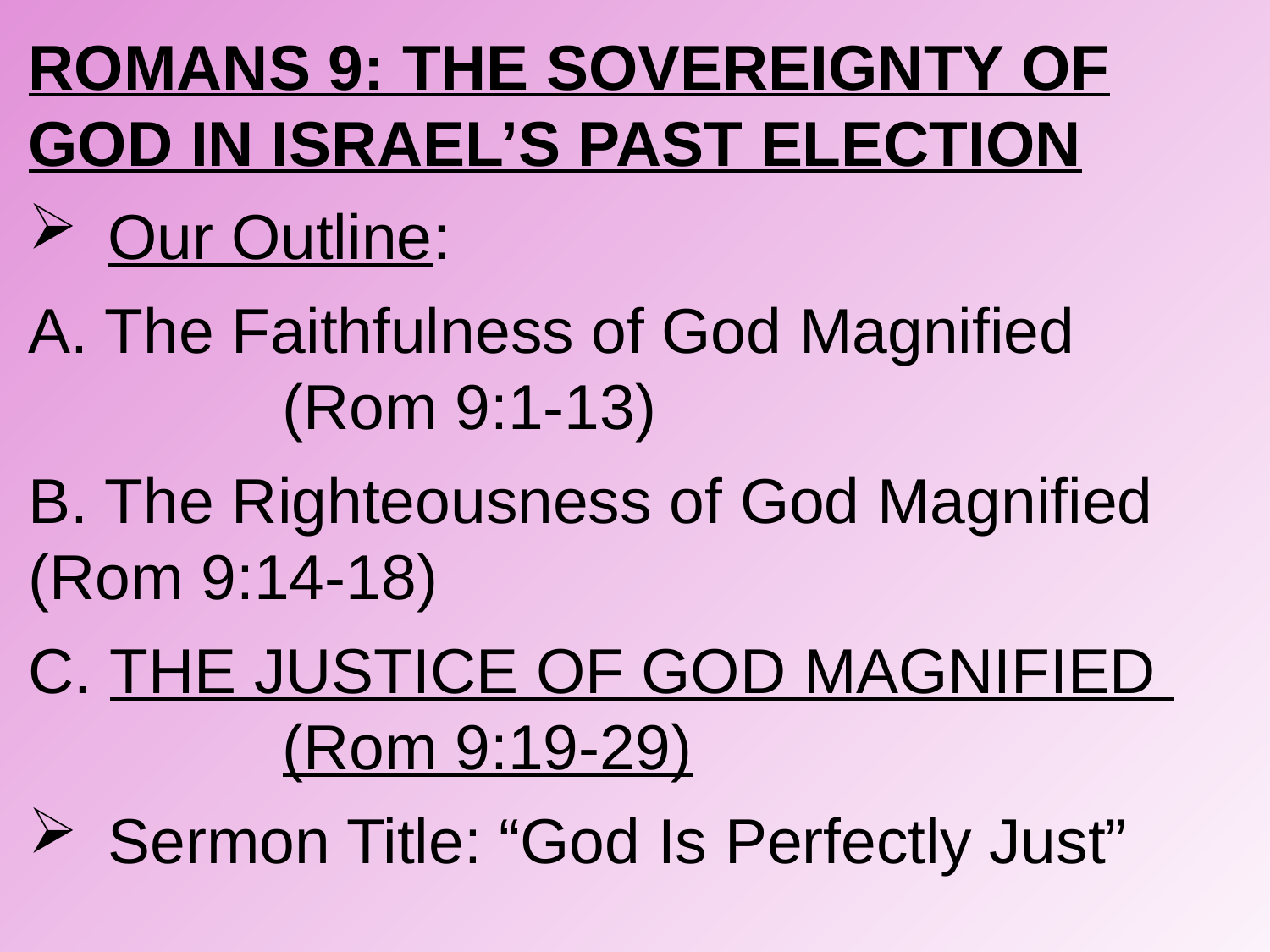

ROMANS 9: THE SOVEREIGNTY OF GOD IN ISRAEL’S PAST ELECTION
Our Outline:
A. The Faithfulness of God Magnified 			(Rom 9:1-13)
B. The Righteousness of God Magnified 	(Rom 9:14-18)
C. THE JUSTICE OF GOD MAGNIFIED 		(Rom 9:19-29)
Sermon Title: “God Is Perfectly Just”